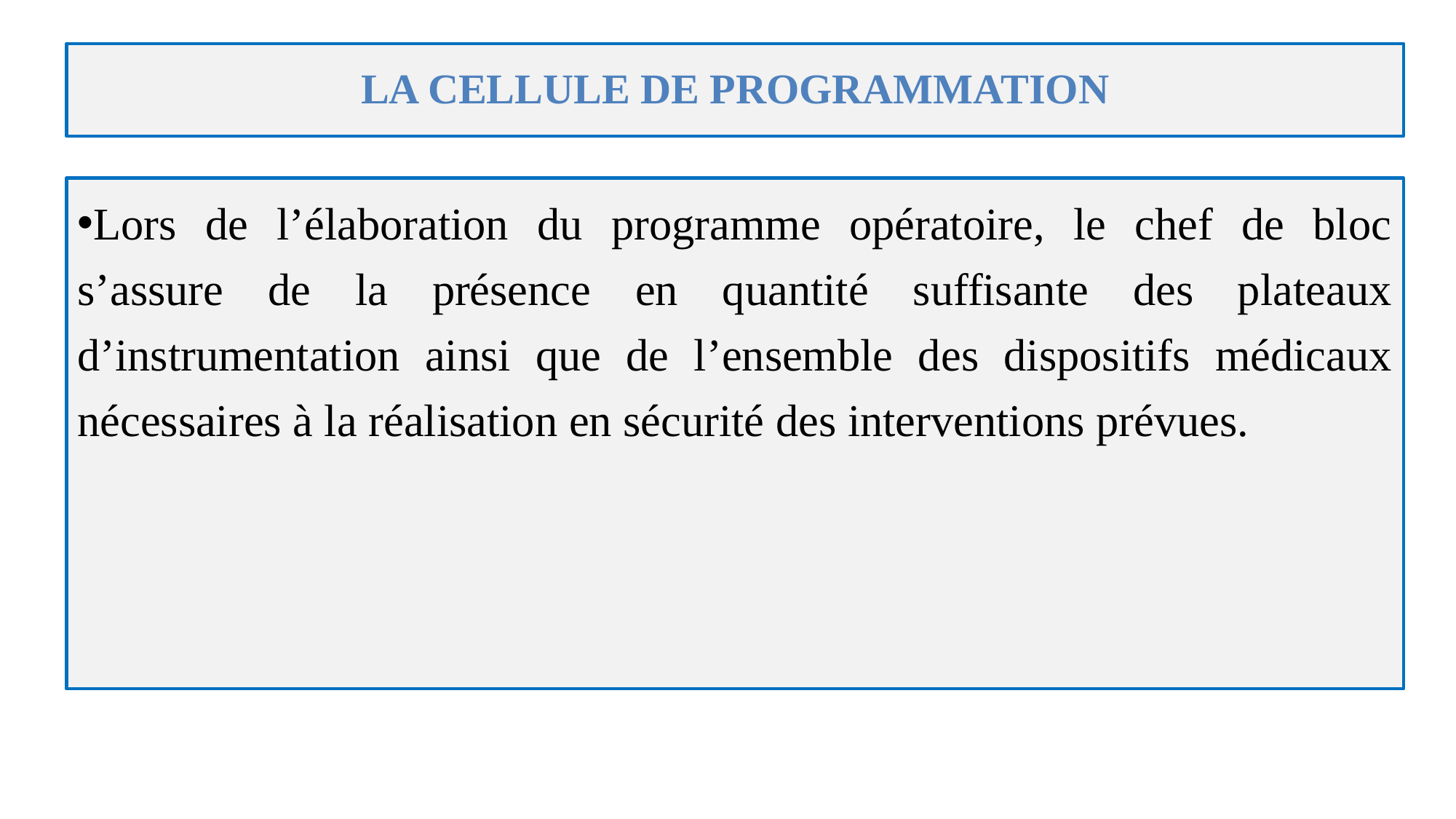

# LA CELLULE DE PROGRAMMATION
Lors de l’élaboration du programme opératoire, le chef de bloc s’assure de la présence en quantité suffisante des plateaux d’instrumentation ainsi que de l’ensemble des dispositifs médicaux nécessaires à la réalisation en sécurité des interventions prévues.